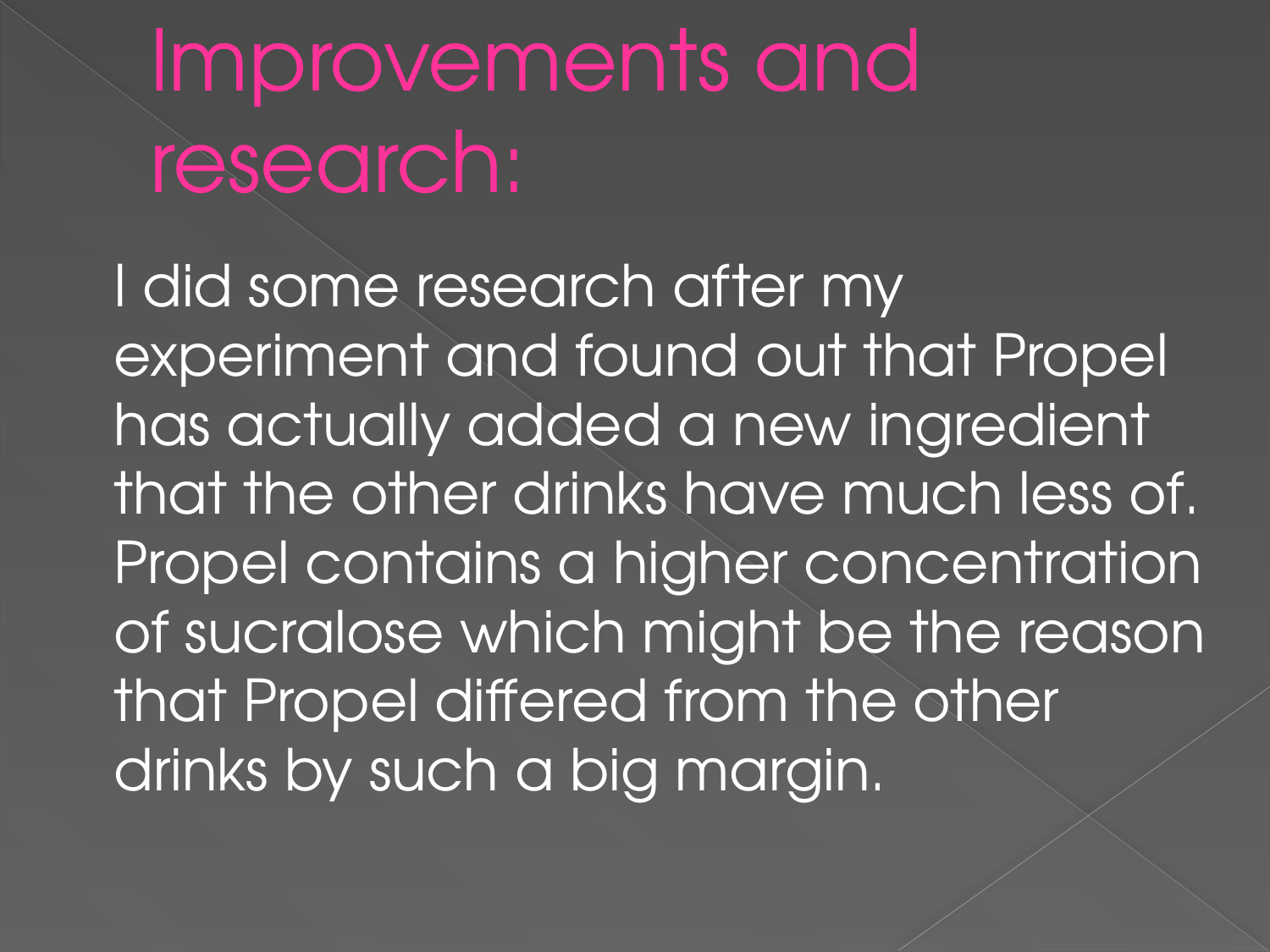

Improvements and research:
	I did some research after my experiment and found out that Propel has actually added a new ingredient that the other drinks have much less of. Propel contains a higher concentration of sucralose which might be the reason that Propel differed from the other drinks by such a big margin.